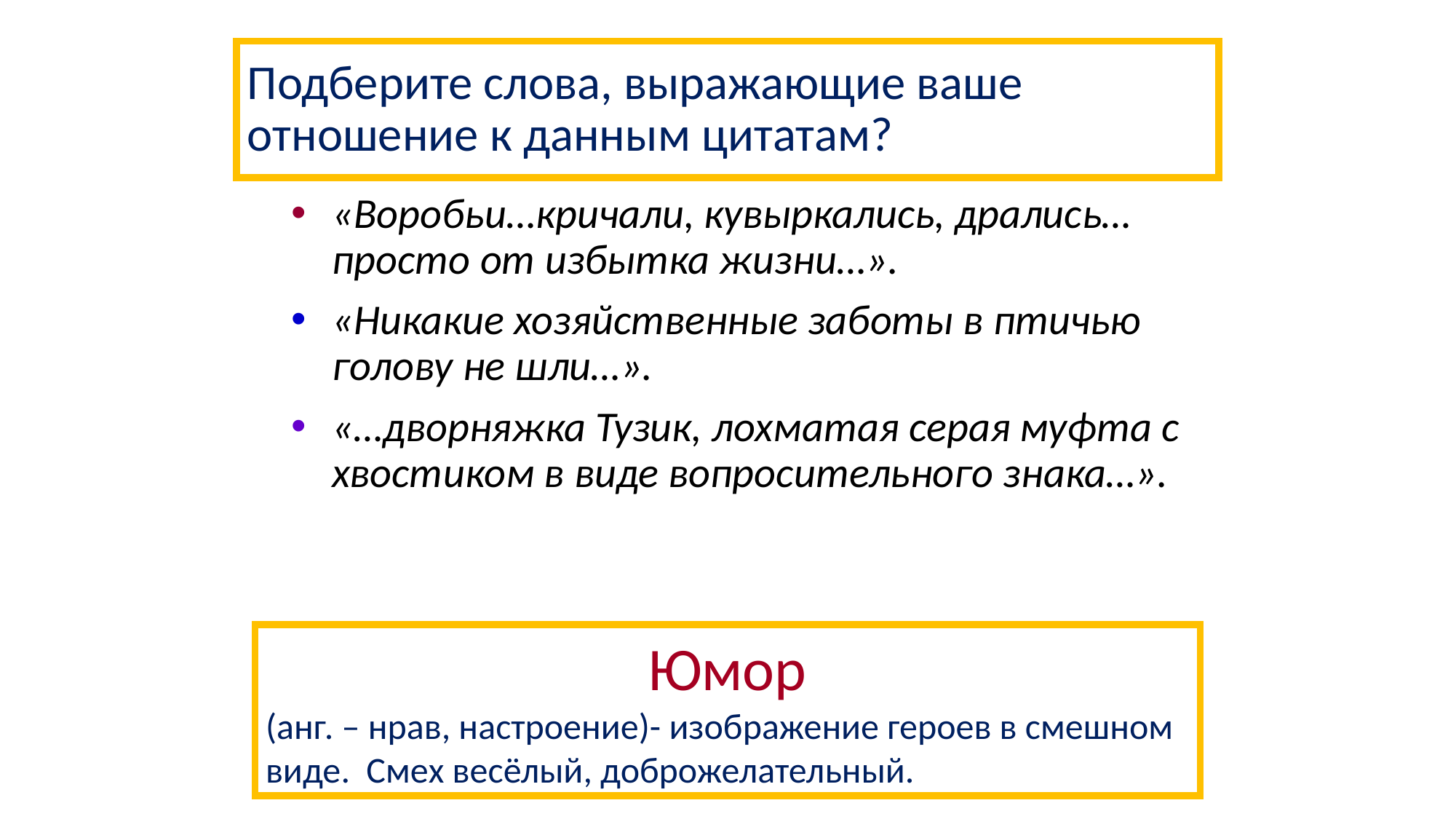

# Подберите слова, выражающие ваше отношение к данным цитатам?
«Воробьи…кричали, кувыркались, дрались…просто от избытка жизни…».
«Никакие хозяйственные заботы в птичью голову не шли…».
«…дворняжка Тузик, лохматая серая муфта с хвостиком в виде вопросительного знака…».

Юмор
(анг. – нрав, настроение)- изображение героев в смешном виде.  Смех весёлый, доброжелательный.